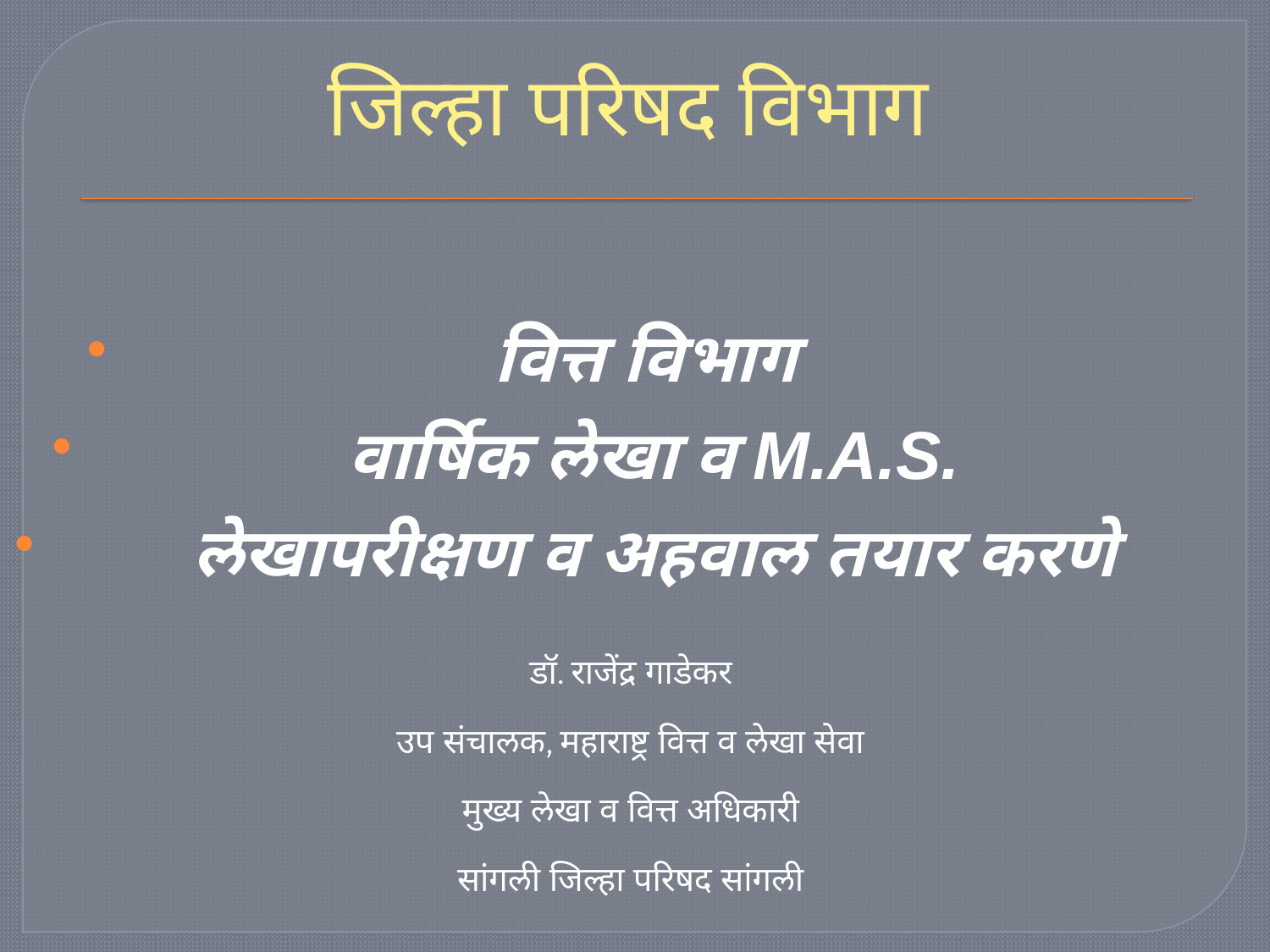

# जिल्हा परिषद विभाग

वित्त विभाग
वार्षिक लेखा व M.A.S.
लेखापरीक्षण व अहवाल तयार करणे

डॉ. राजेंद्र गाडेकर
उप संचालक, महाराष्ट्र वित्त व लेखा सेवा
मुख्य लेखा व वित्त अधिकारी
सांगली जिल्हा परिषद सांगली